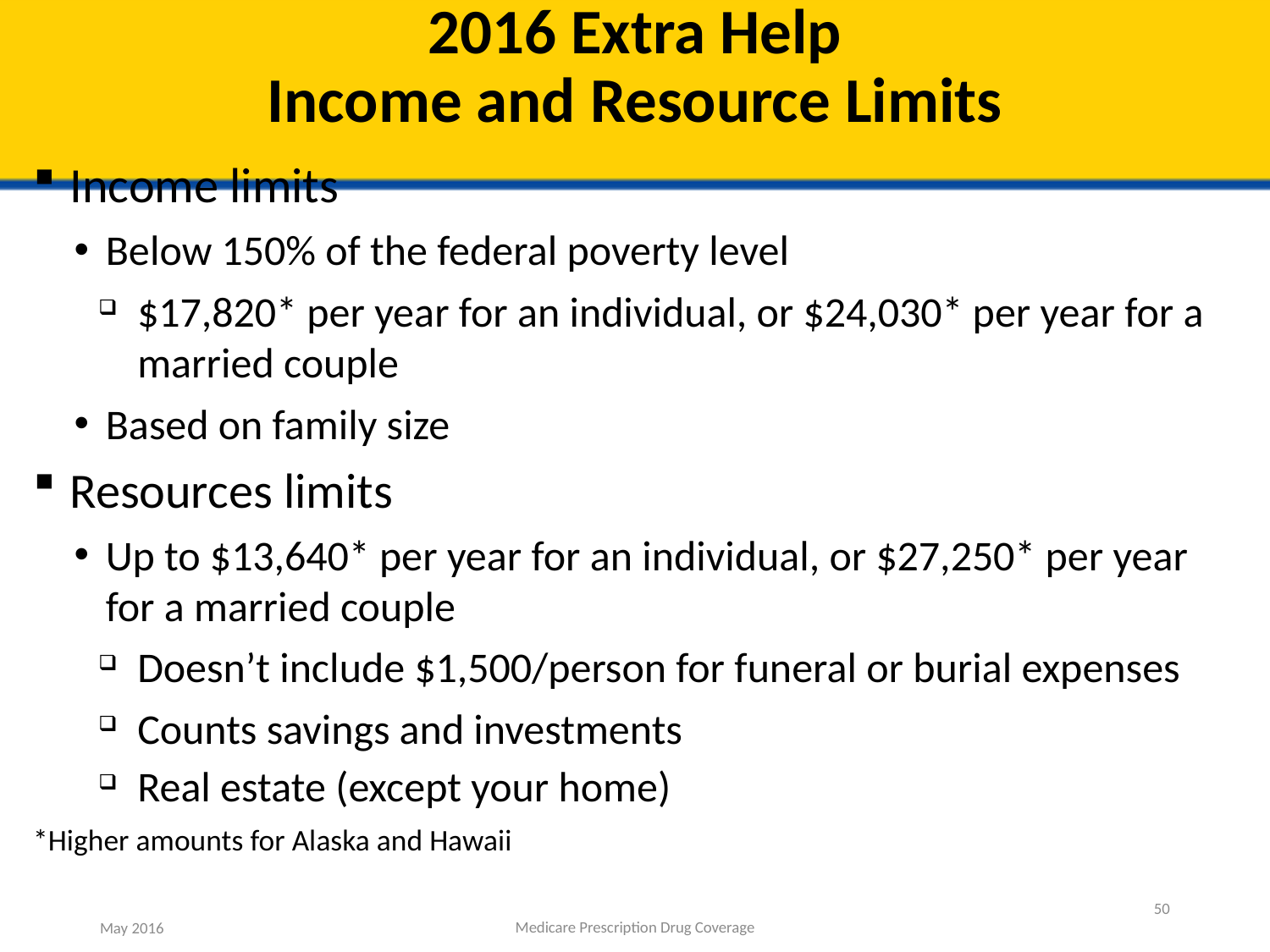

# 2016 Extra Help Income and Resource Limits
Income limits
Below 150% of the federal poverty level
$17,820* per year for an individual, or $24,030* per year for a married couple
Based on family size
Resources limits
Up to $13,640* per year for an individual, or $27,250* per year for a married couple
Doesn’t include $1,500/person for funeral or burial expenses
Counts savings and investments
Real estate (except your home)
*Higher amounts for Alaska and Hawaii
50
Medicare Prescription Drug Coverage
May 2016